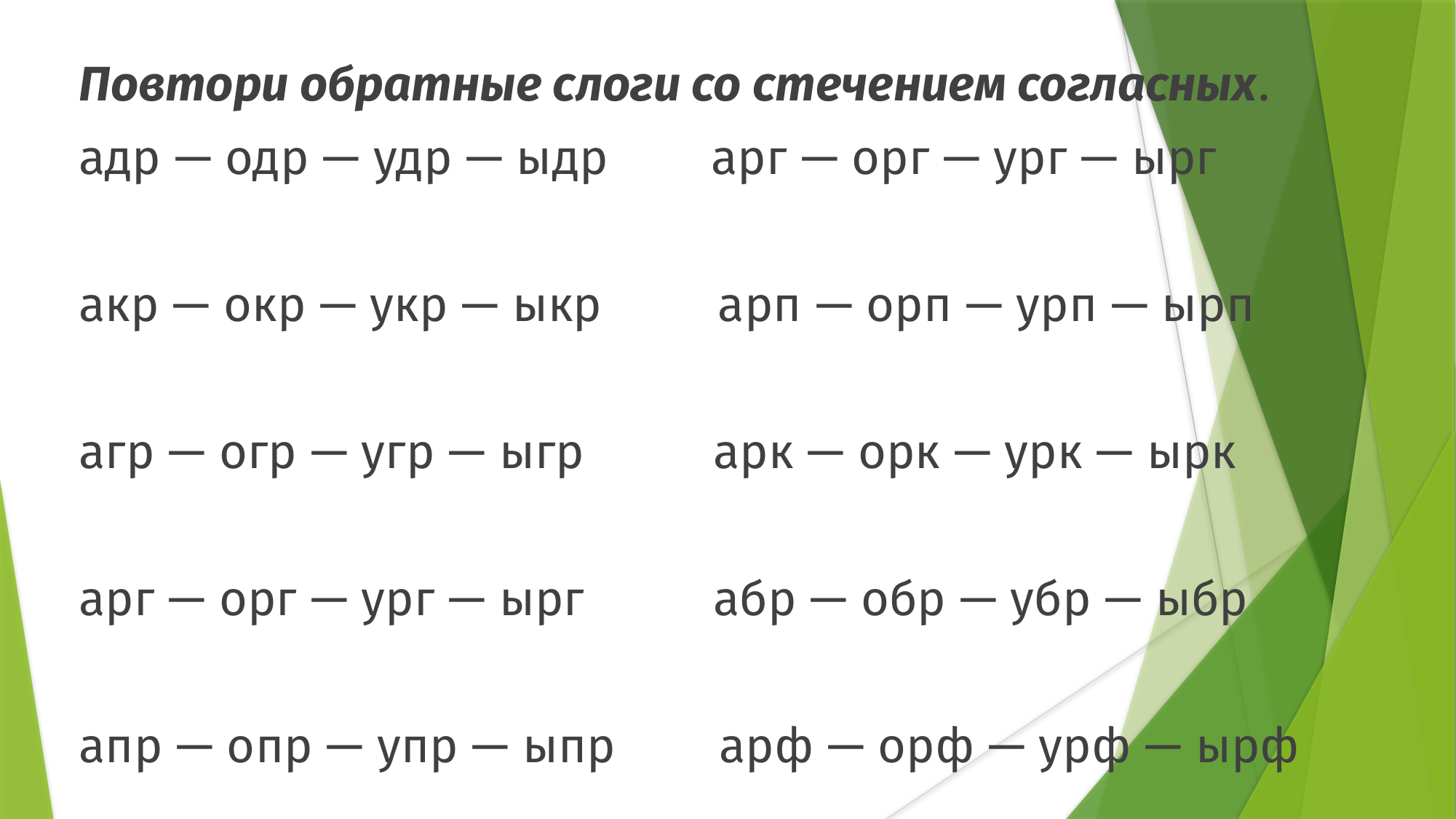

Повтори обратные слоги со стечением согласных.
адр — одр — удр — ыдр        арг — орг — ург — ырг

акр — окр — укр — ыкр         арп — орп — урп — ырп

агр — огр — угр — ыгр          арк — орк — урк — ырк

арг — орг — ург — ырг          абр — обр — убр — ыбр

апр — опр — упр — ыпр        арф — орф — урф — ырф